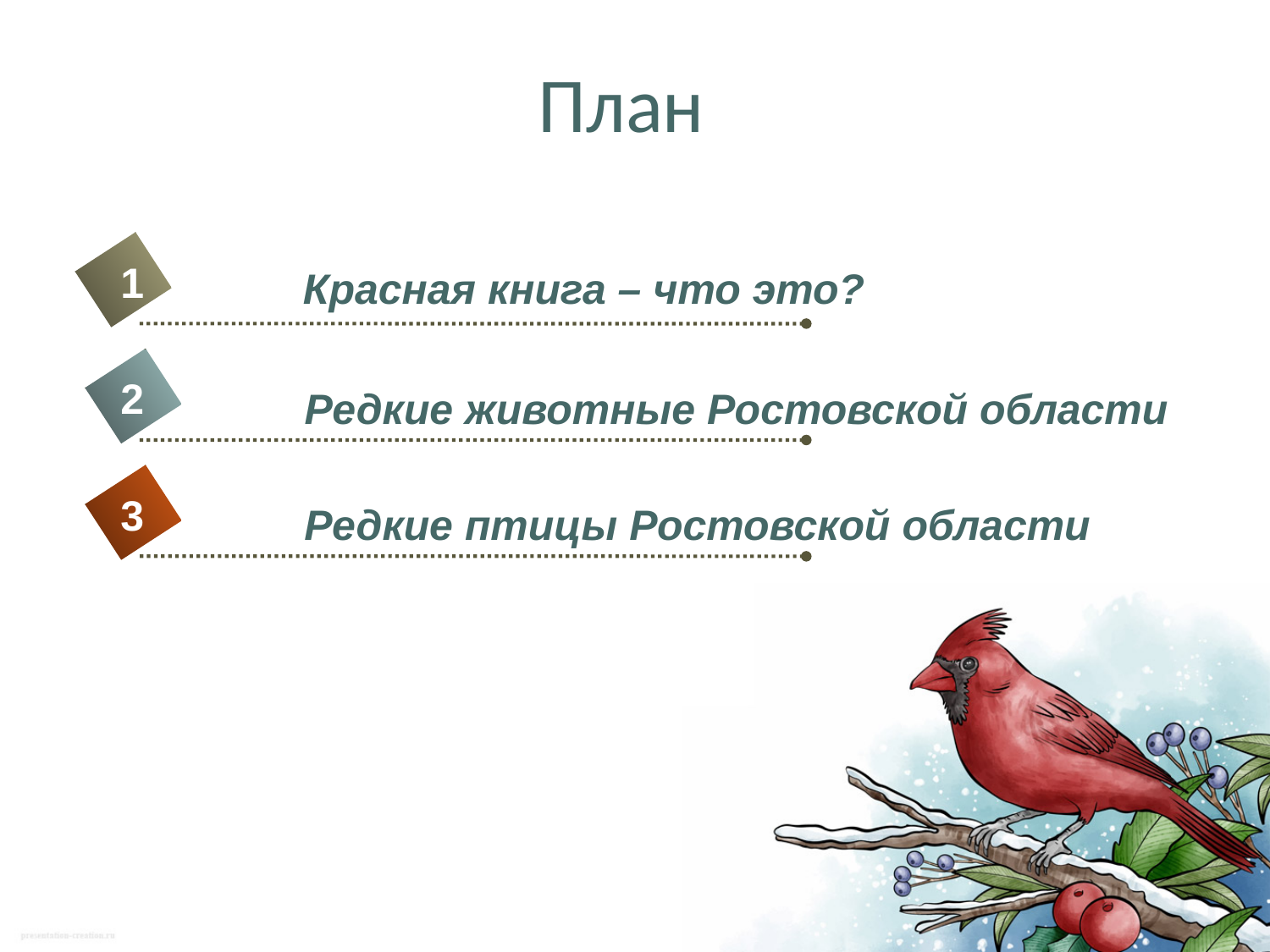

# План

1
Красная книга – что это?

2
Редкие животные Ростовской области

3
Редкие птицы Ростовской области

4
5